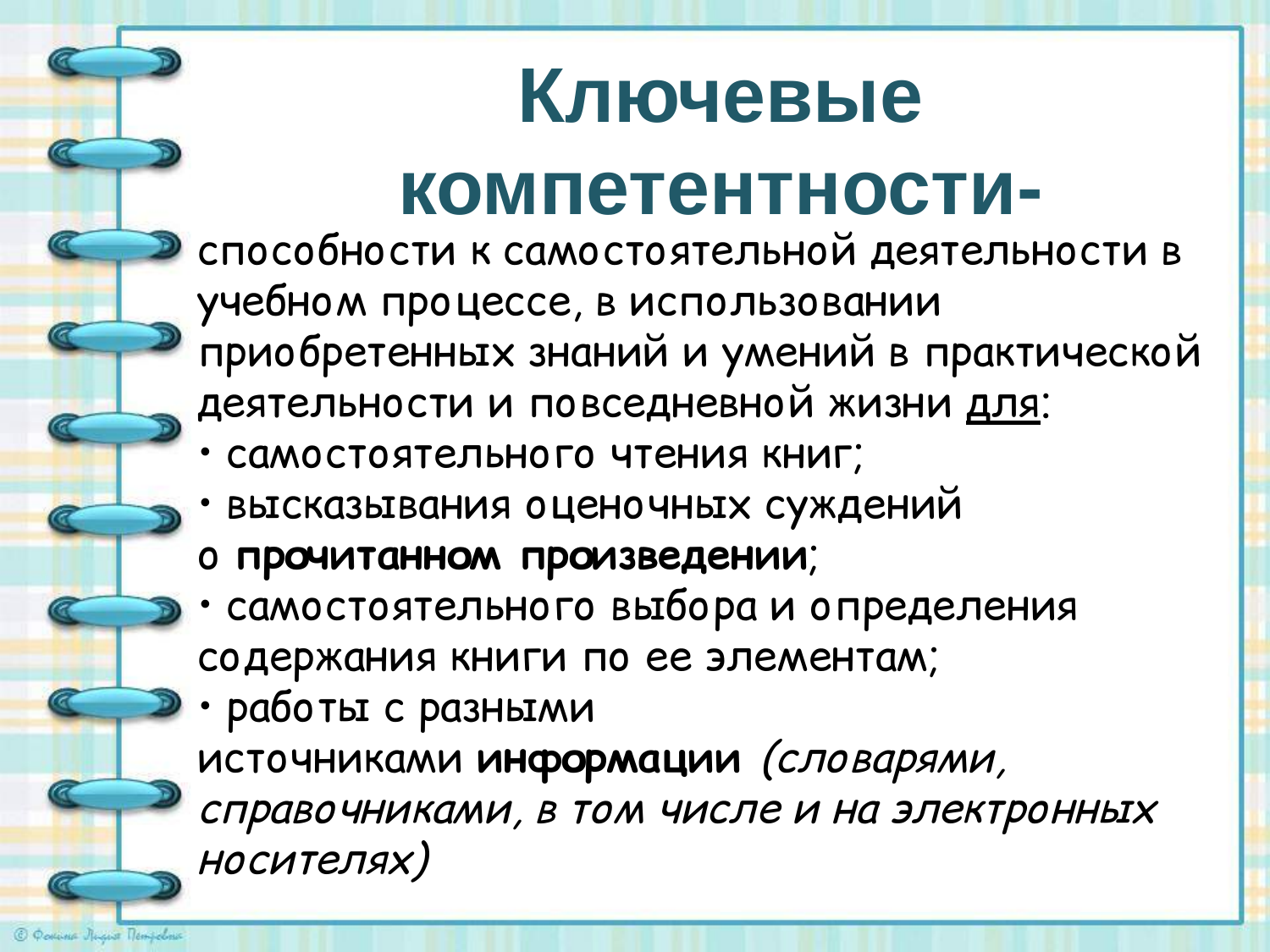

# Ключевые компетентности-
способности к самостоятельной деятельности в учебном процессе, в использовании приобретенных знаний и умений в практической деятельности и повседневной жизни для:
• самостоятельного чтения книг;
• высказывания оценочных суждений о прочитанном произведении;
• самостоятельного выбора и определения содержания книги по ее элементам;
• работы с разными источниками информации (словарями, справочниками, в том числе и на электронных носителях)